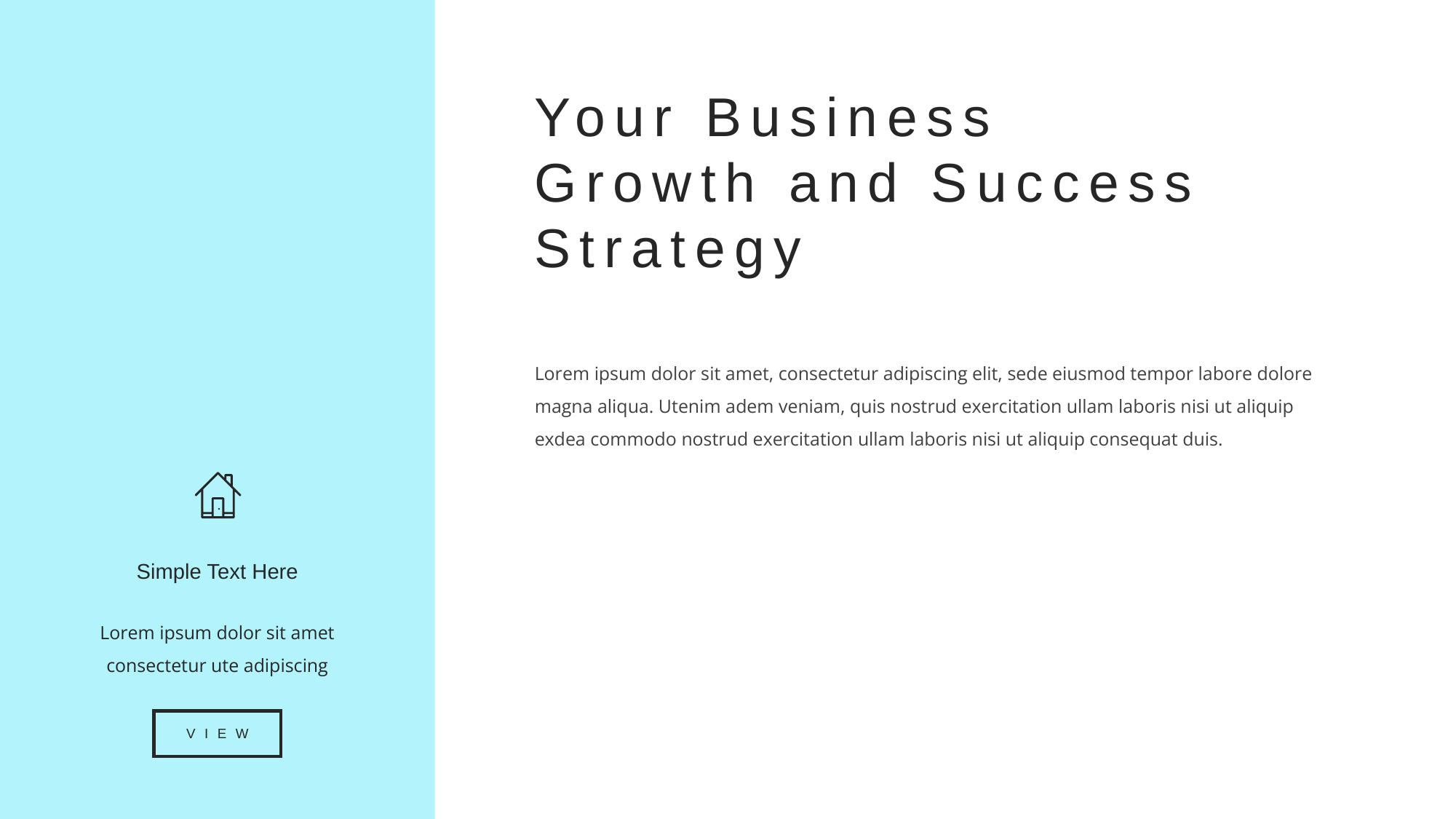

Your Business Growth and Success Strategy
Lorem ipsum dolor sit amet, consectetur adipiscing elit, sede eiusmod tempor labore dolore magna aliqua. Utenim adem veniam, quis nostrud exercitation ullam laboris nisi ut aliquip exdea commodo nostrud exercitation ullam laboris nisi ut aliquip consequat duis.

Simple Text Here
Lorem ipsum dolor sit amet consectetur ute adipiscing

VIEW